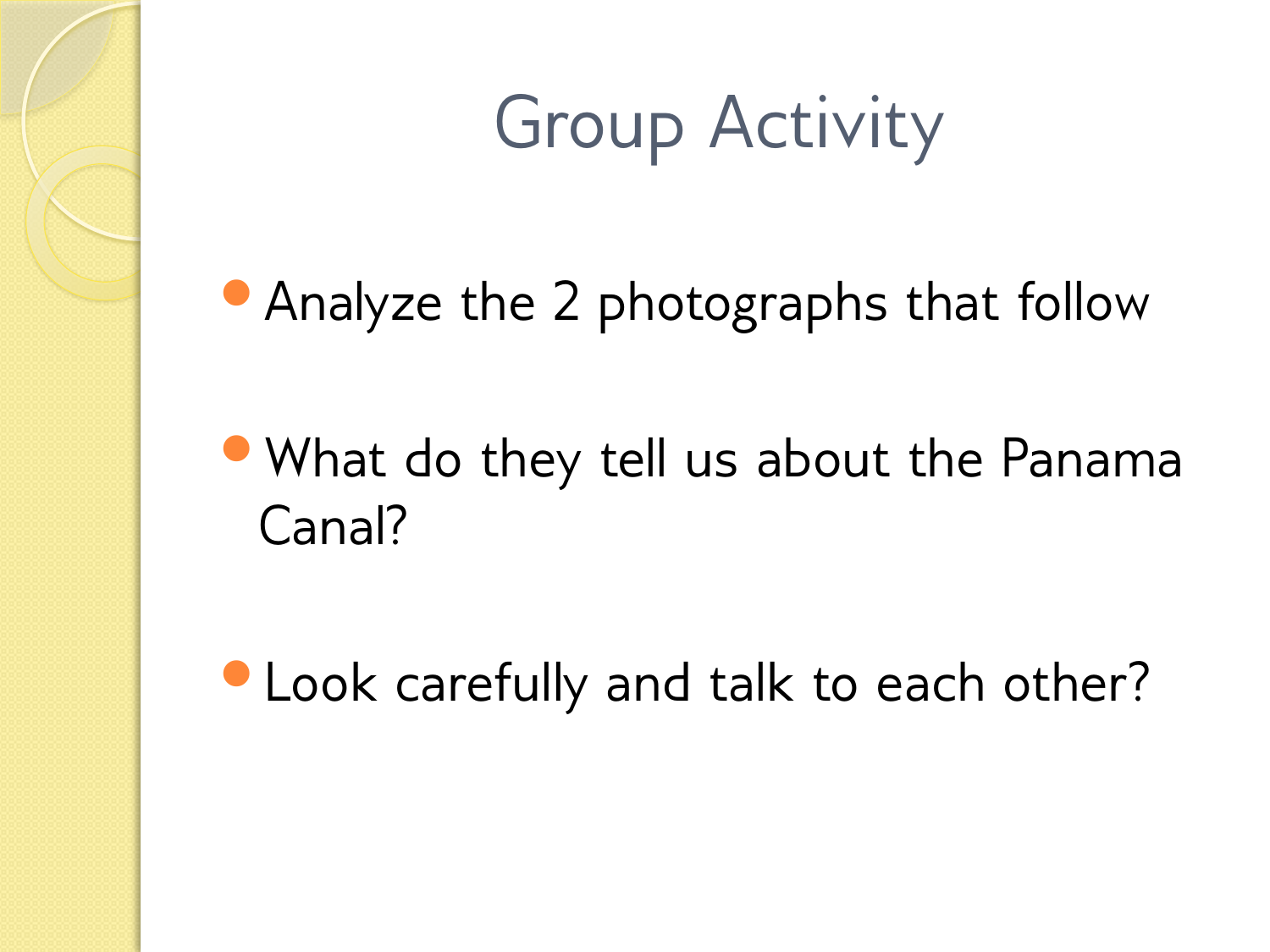

# Group Activity

Analyze the 2 photographs that follow

What do they tell us about the Panama Canal?

Look carefully and talk to each other?